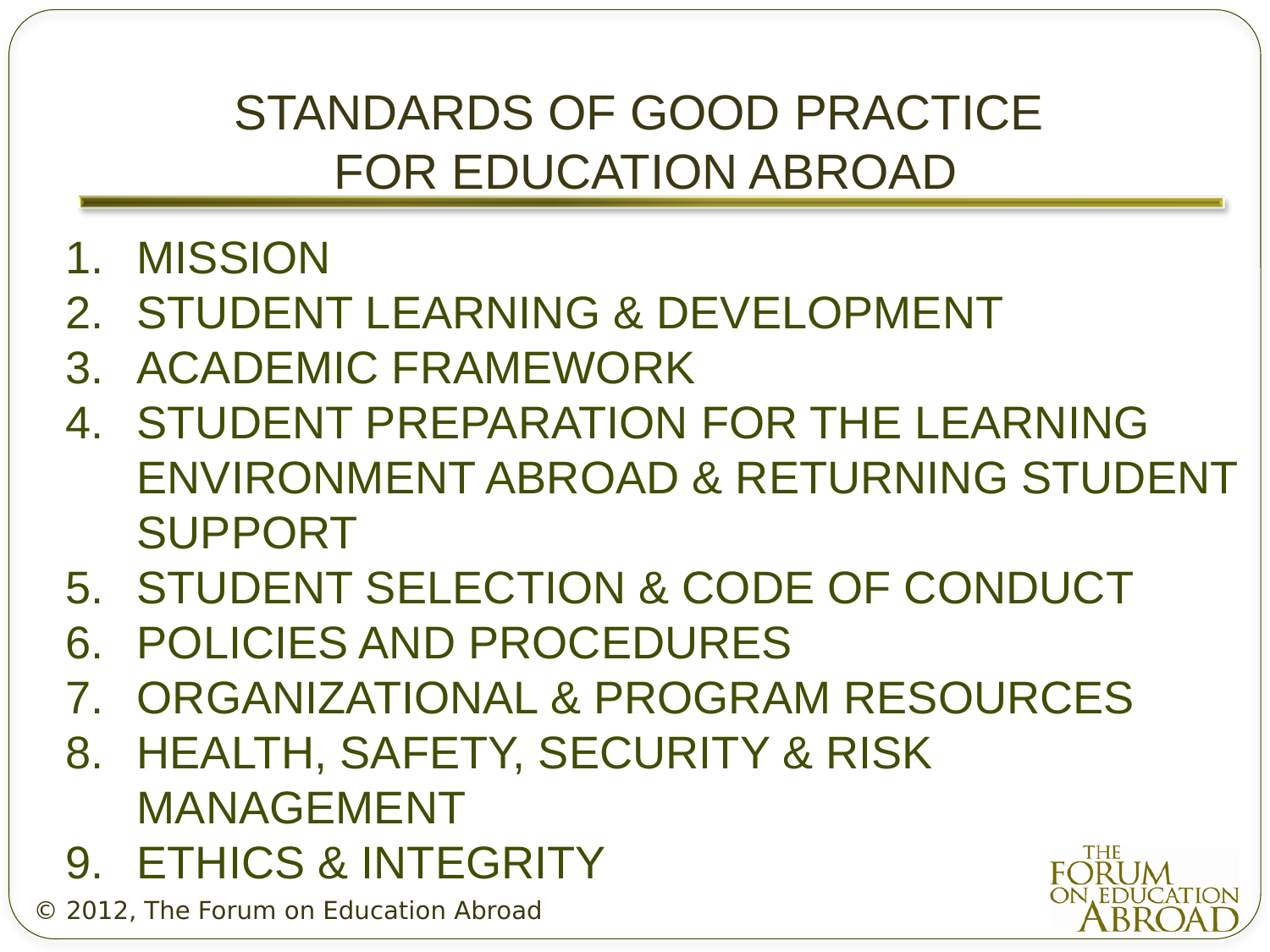

# Standards of Good Practice for Education Abroad
Mission
Student Learning & Development
Academic Framework
Student Preparation for the Learning Environment Abroad & Returning Student Support
Student Selection & Code of Conduct
Policies and Procedures
Organizational & Program Resources
Health, Safety, Security & Risk Management
Ethics & Integrity